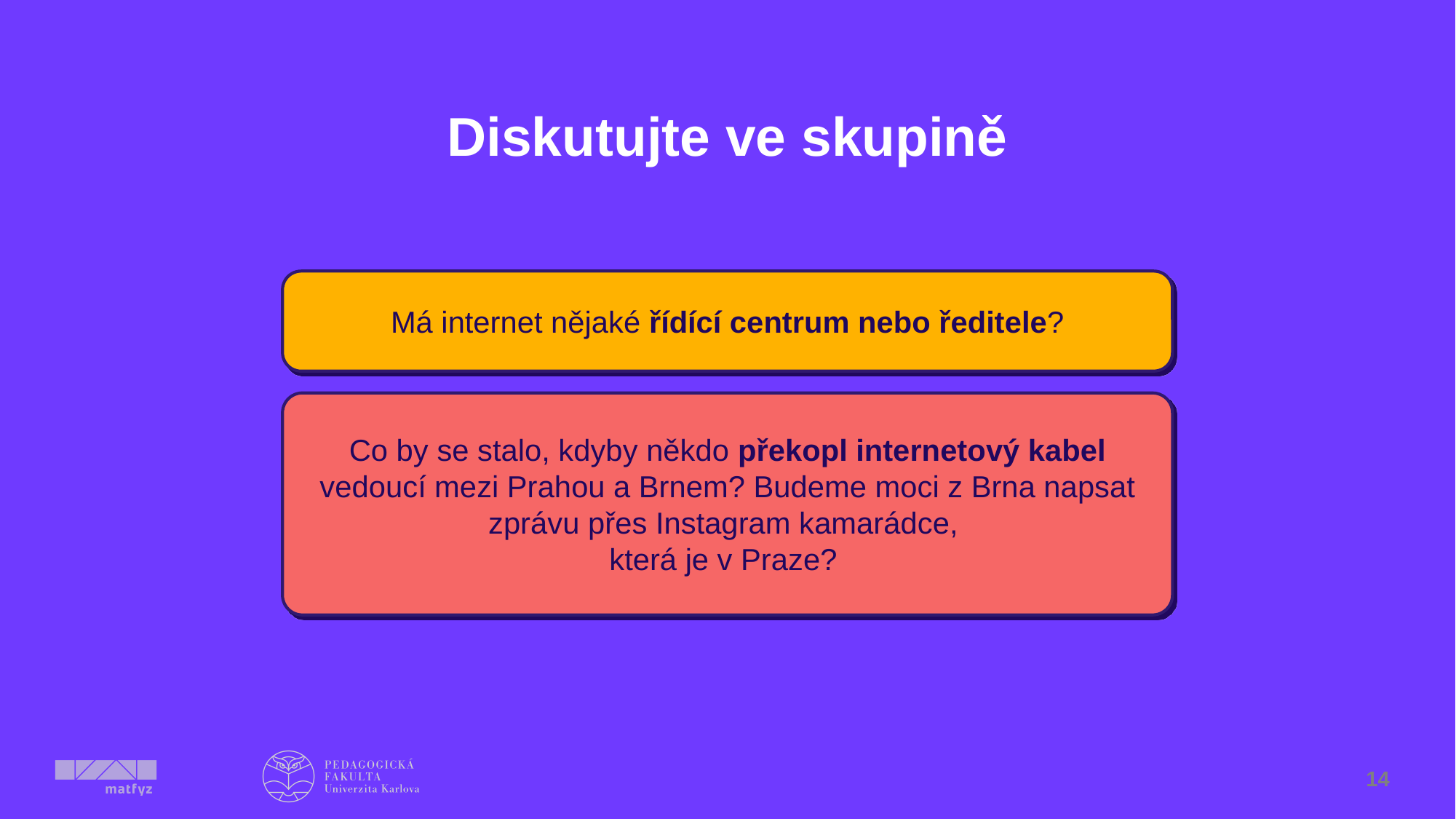

# Diskutujte ve skupině

Má internet nějaké řídící centrum nebo ředitele?

Co by se stalo, kdyby někdo překopl internetový kabel vedoucí mezi Prahou a Brnem? Budeme moci z Brna napsat zprávu přes Instagram kamarádce,
která je v Praze?
14